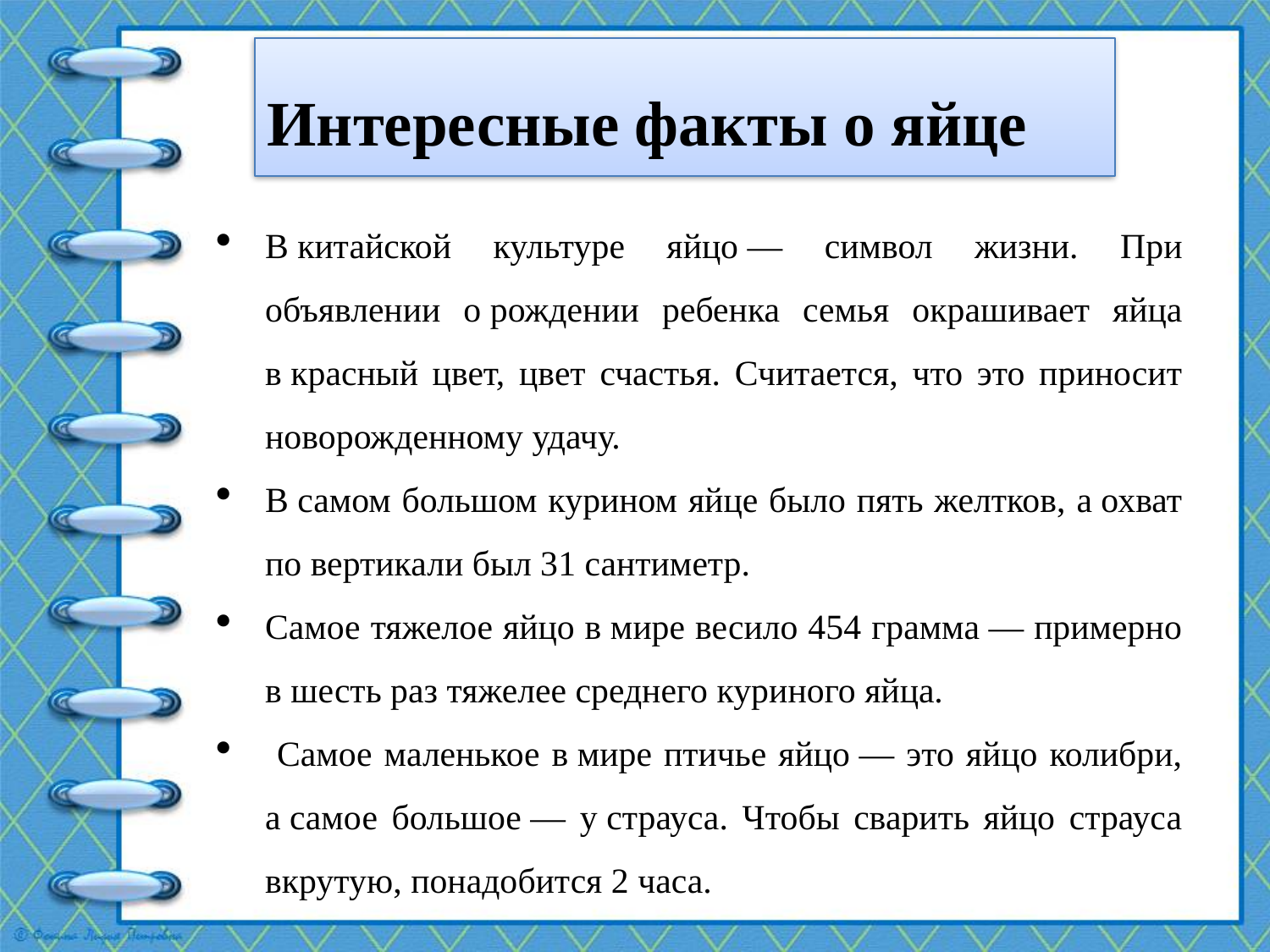

# Интересные факты о яйце
В китайской культуре яйцо — символ жизни. При объявлении о рождении ребенка семья окрашивает яйца в красный цвет, цвет счастья. Считается, что это приносит новорожденному удачу.
В самом большом курином яйце было пять желтков, а охват по вертикали был 31 сантиметр.
Самое тяжелое яйцо в мире весило 454 грамма — примерно в шесть раз тяжелее среднего куриного яйца.
 Самое маленькое в мире птичье яйцо — это яйцо колибри, а самое большое — у страуса. Чтобы сварить яйцо страуса вкрутую, понадобится 2 часа.